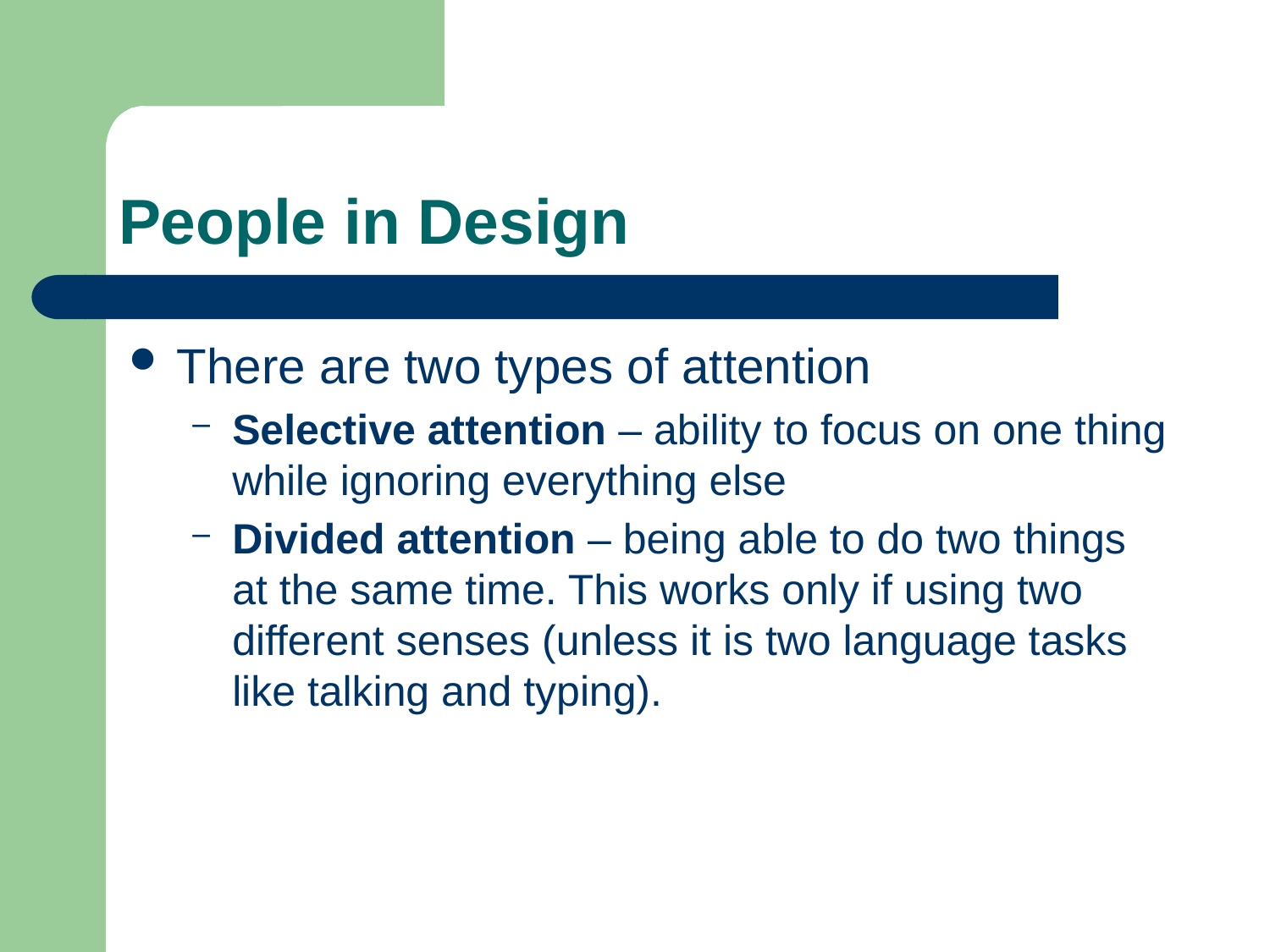

# People in Design
There are two types of attention
Selective attention – ability to focus on one thing while ignoring everything else
Divided attention – being able to do two things at the same time. This works only if using two different senses (unless it is two language tasks like talking and typing).